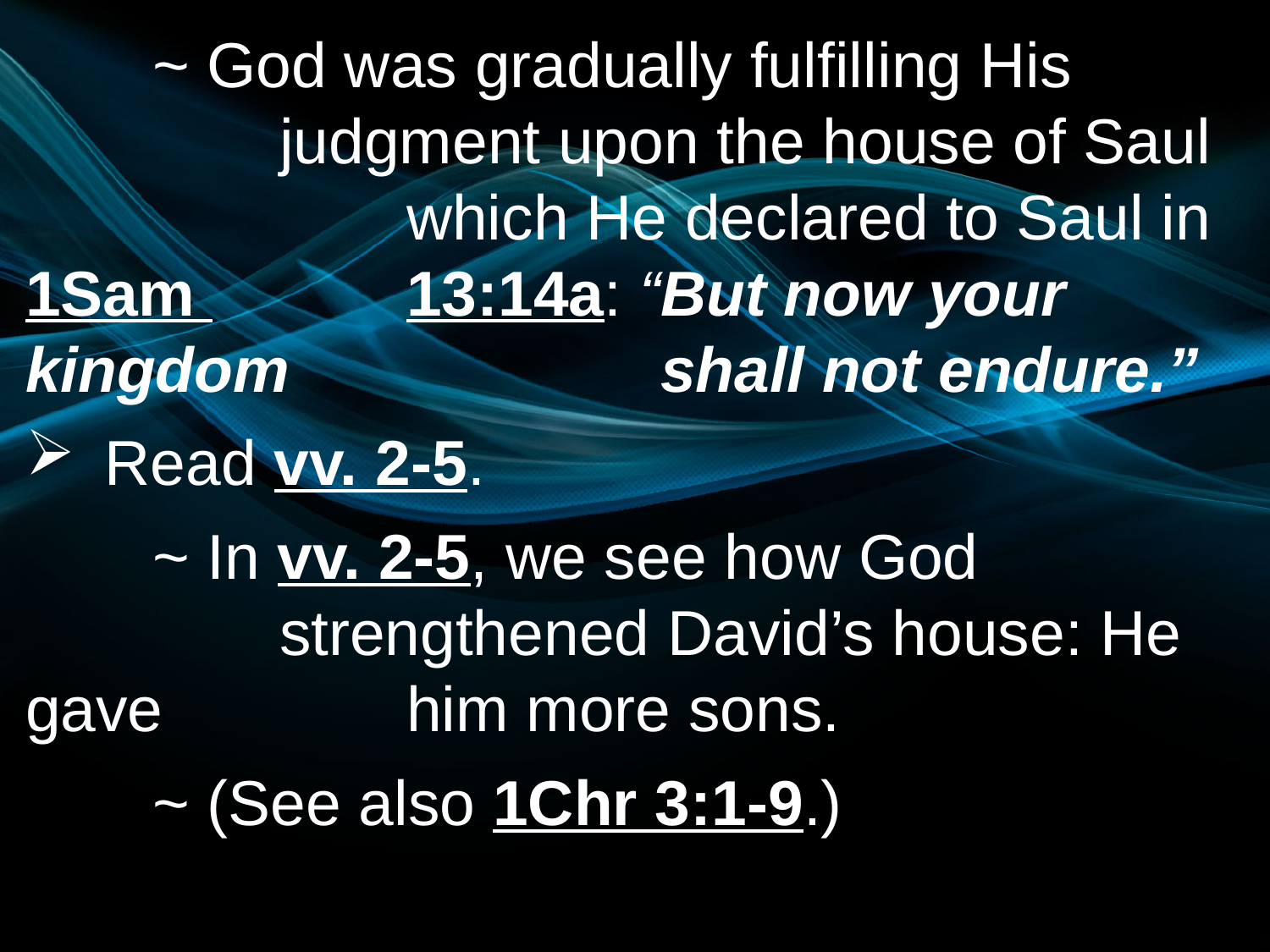

~ God was gradually fulfilling His 			judgment upon the house of Saul 			which He declared to Saul in 1Sam 		13:14a: “But now your kingdom 			shall not endure.”
Read vv. 2-5.
	~ In vv. 2-5, we see how God 				strengthened David’s house: He gave 		him more sons.
	~ (See also 1Chr 3:1-9.)